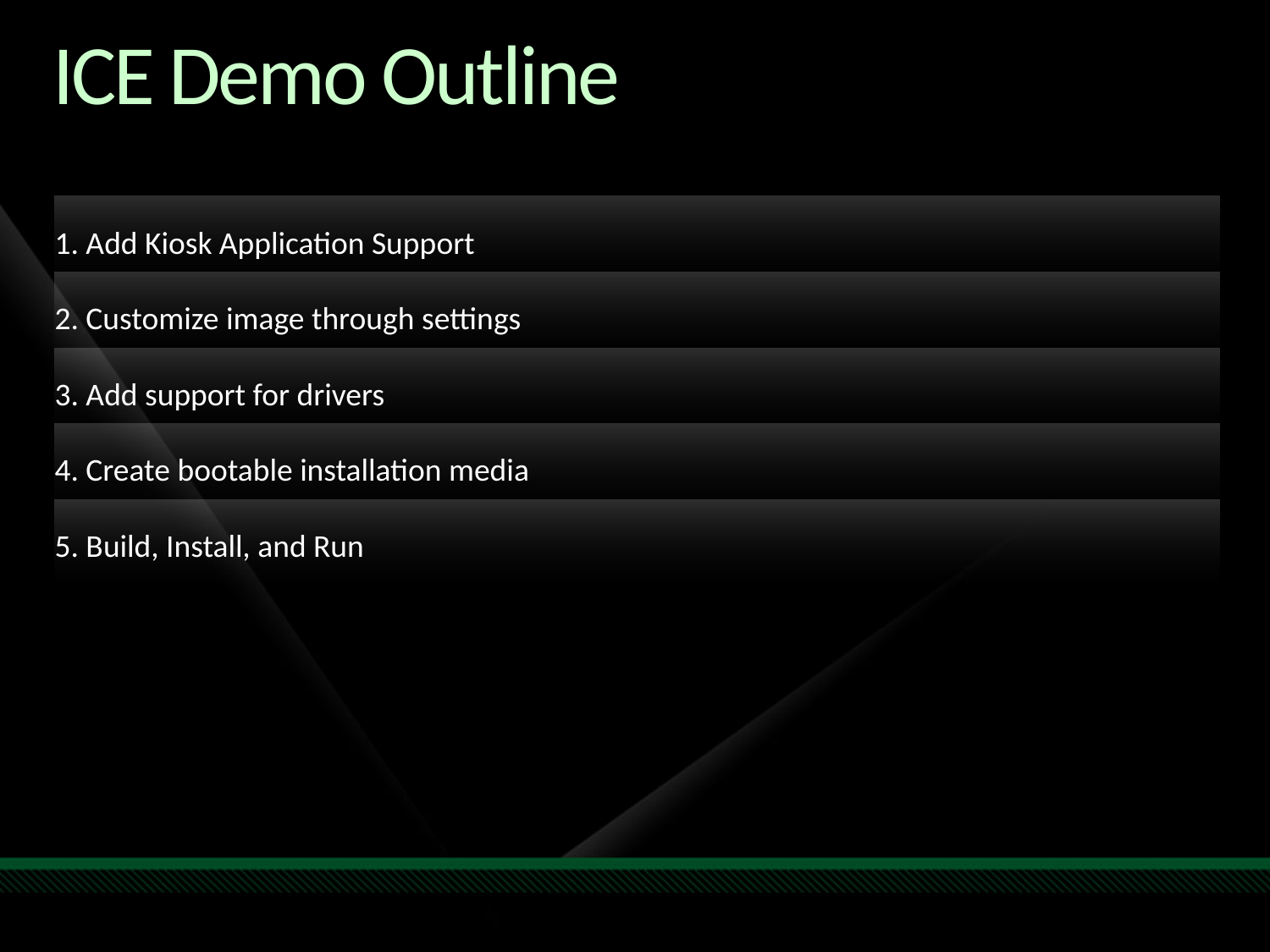

# ICE Demo Outline
1. Add Kiosk Application Support
2. Customize image through settings
3. Add support for drivers
4. Create bootable installation media
5. Build, Install, and Run